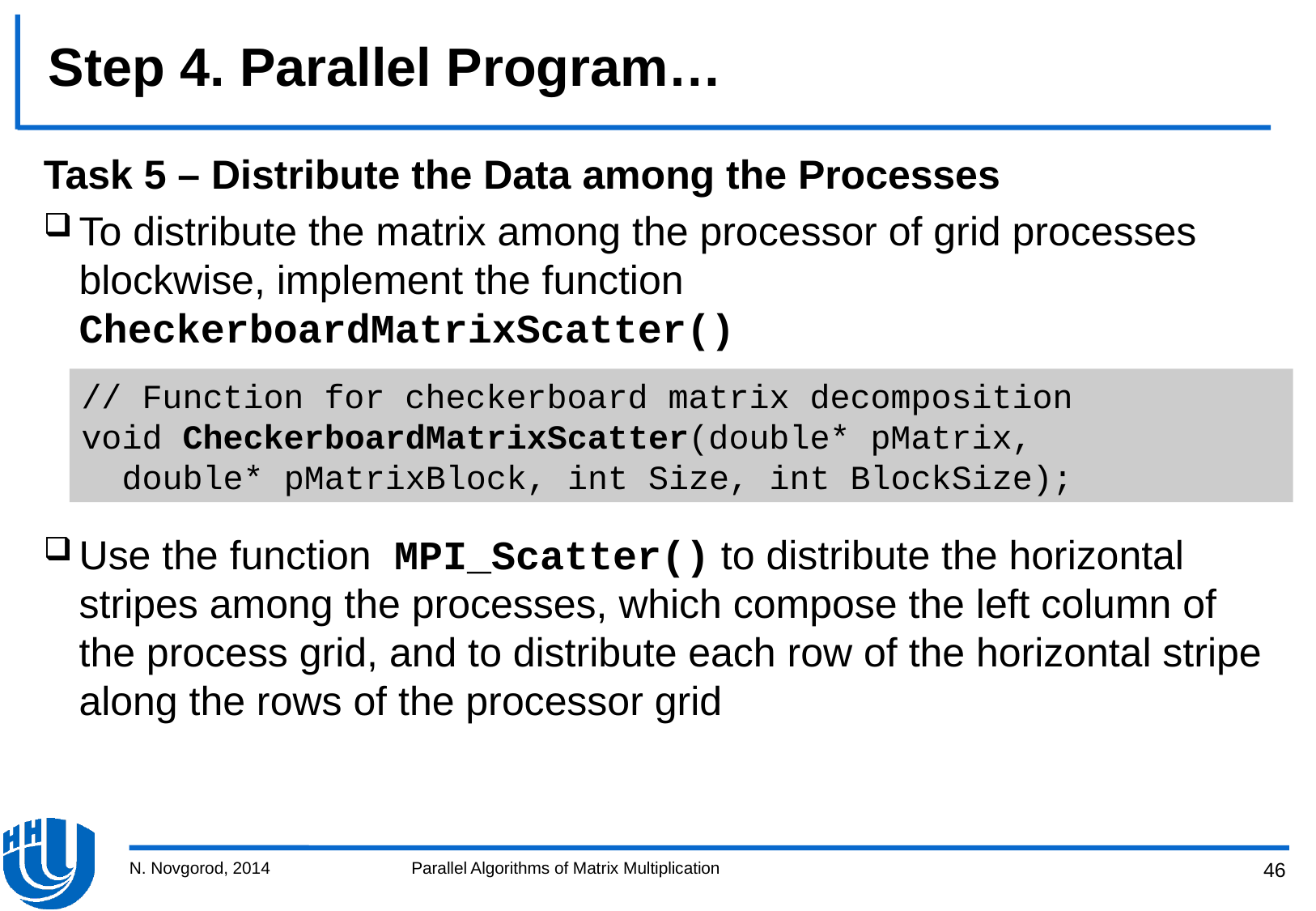

# Step 4. Parallel Program…
Task 5 – Distribute the Data among the Processes
To distribute the matrix among the processor of grid processes blockwise, implement the function CheckerboardMatrixScatter()

Use the function  MPI_Scatter() to distribute the horizontal stripes among the processes, which compose the left column of the process grid, and to distribute each row of the horizontal stripe along the rows of the processor grid
// Function for checkerboard matrix decomposition
void CheckerboardMatrixScatter(double* pMatrix,
  double* pMatrixBlock, int Size, int BlockSize);
N. Novgorod, 2014
Parallel Algorithms of Matrix Multiplication
46